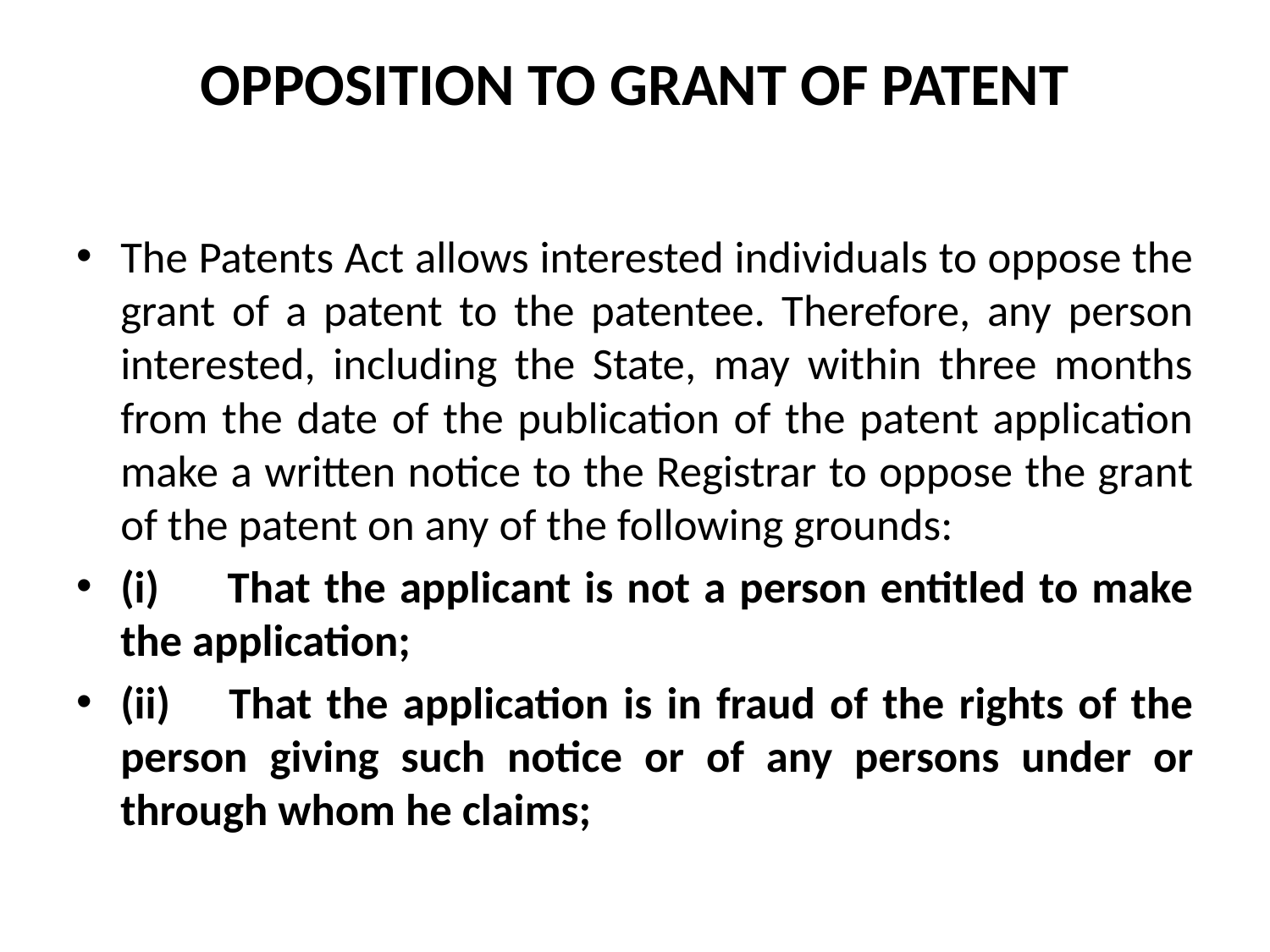

# OPPOSITION TO GRANT OF PATENT
The Patents Act allows interested individuals to oppose the grant of a patent to the patentee. Therefore, any person interested, including the State, may within three months from the date of the publication of the patent application make a written notice to the Registrar to oppose the grant of the patent on any of the following grounds:
(i)     That the applicant is not a person entitled to make the application;
(ii)    That the application is in fraud of the rights of the person giving such notice or of any persons under or through whom he claims;